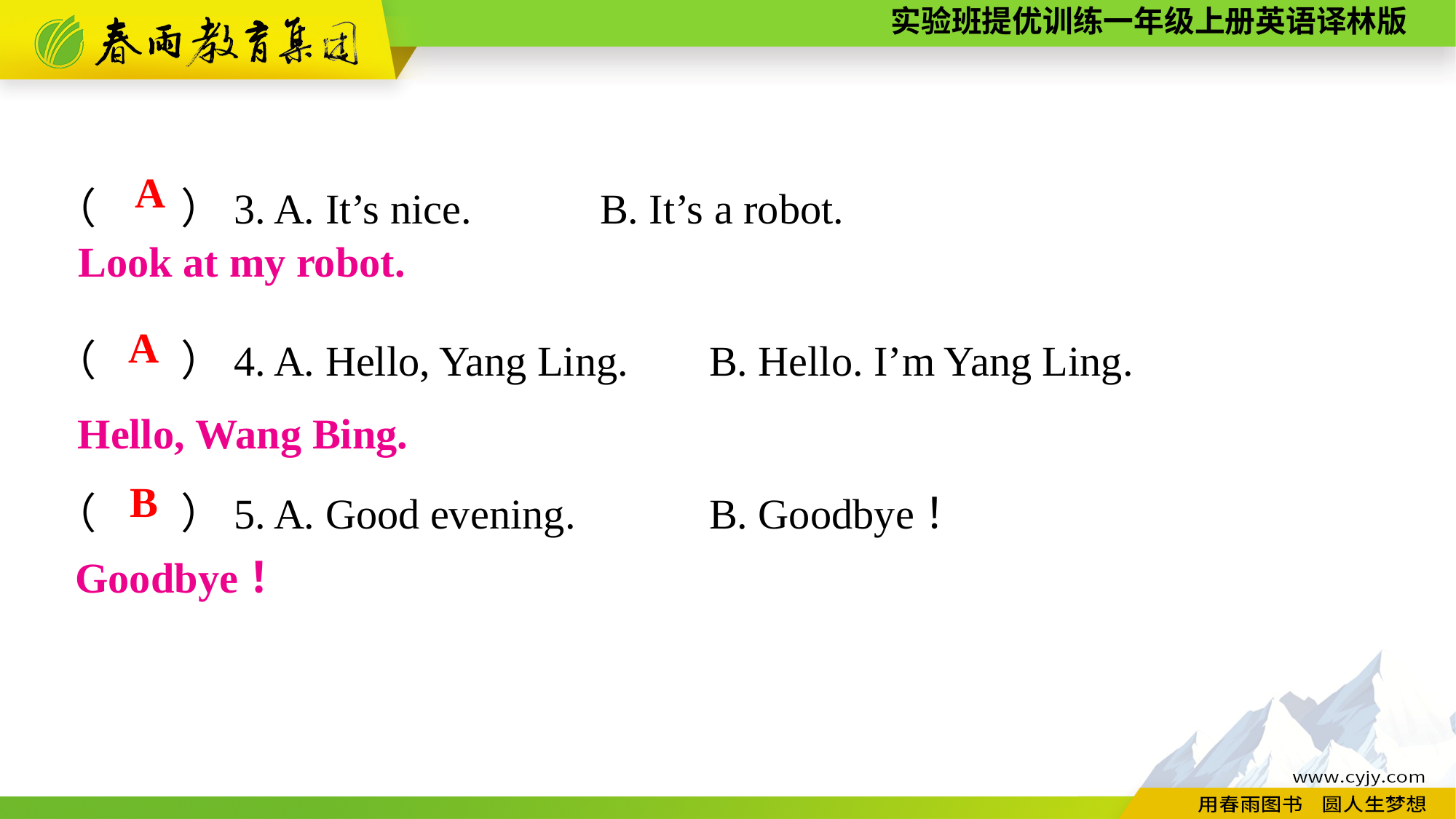

（　　）3. A. It’s nice.		B. It’s a robot.

（　　）4. A. Hello, Yang Ling.	B. Hello. I’m Yang Ling.

（　　）5. A. Good evening.		B. Goodbye！
A
Look at my robot.
A
Hello, Wang Bing.
B
Goodbye！